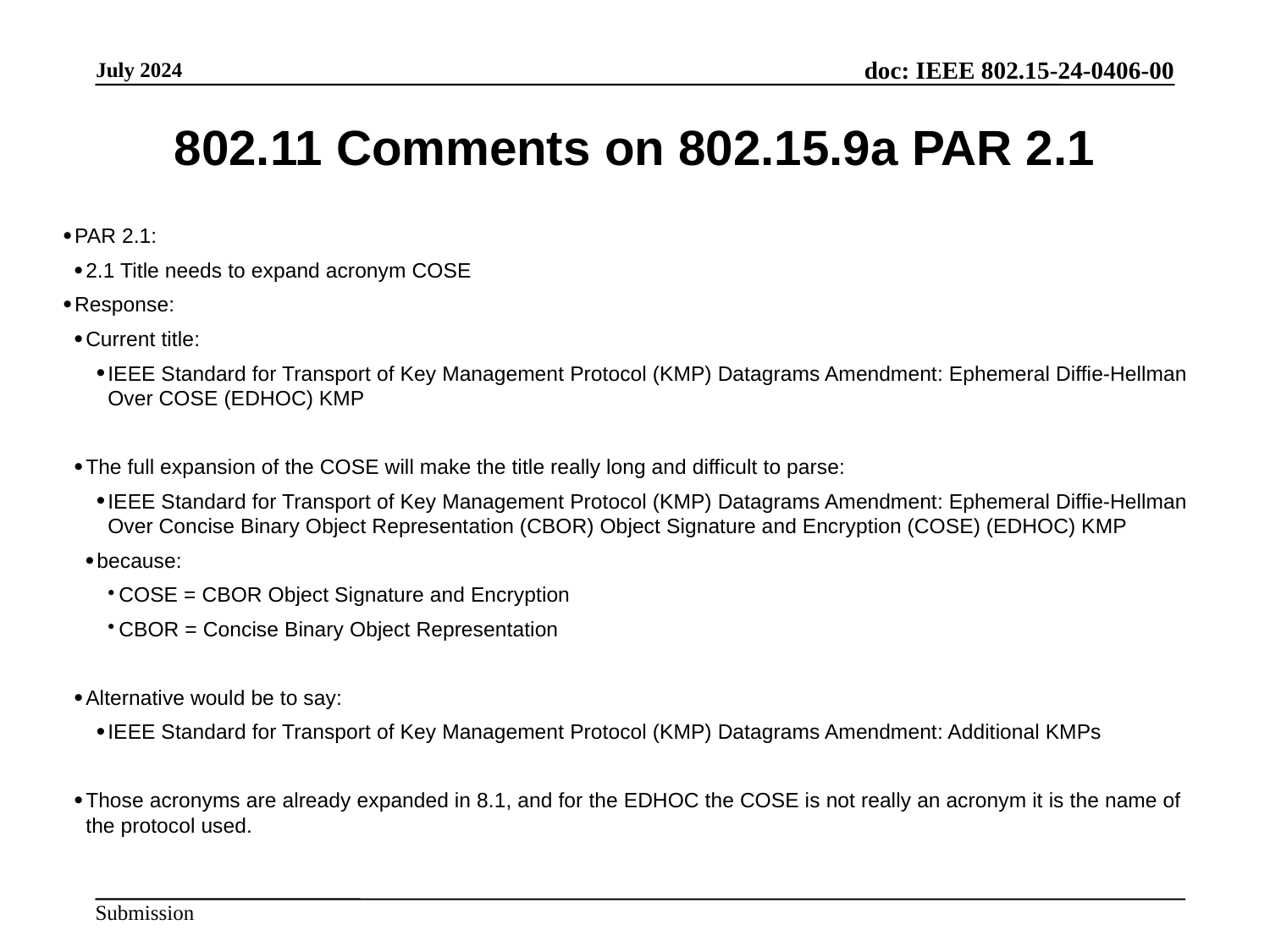

802.11 Comments on 802.15.9a PAR 2.1
PAR 2.1:
2.1 Title needs to expand acronym COSE
Response:
Current title:
IEEE Standard for Transport of Key Management Protocol (KMP) Datagrams Amendment: Ephemeral Diffie-Hellman Over COSE (EDHOC) KMP

The full expansion of the COSE will make the title really long and difficult to parse:
IEEE Standard for Transport of Key Management Protocol (KMP) Datagrams Amendment: Ephemeral Diffie-Hellman Over Concise Binary Object Representation (CBOR) Object Signature and Encryption (COSE) (EDHOC) KMP
because:
COSE = CBOR Object Signature and Encryption
CBOR = Concise Binary Object Representation

Alternative would be to say:
IEEE Standard for Transport of Key Management Protocol (KMP) Datagrams Amendment: Additional KMPs

Those acronyms are already expanded in 8.1, and for the EDHOC the COSE is not really an acronym it is the name of the protocol used.